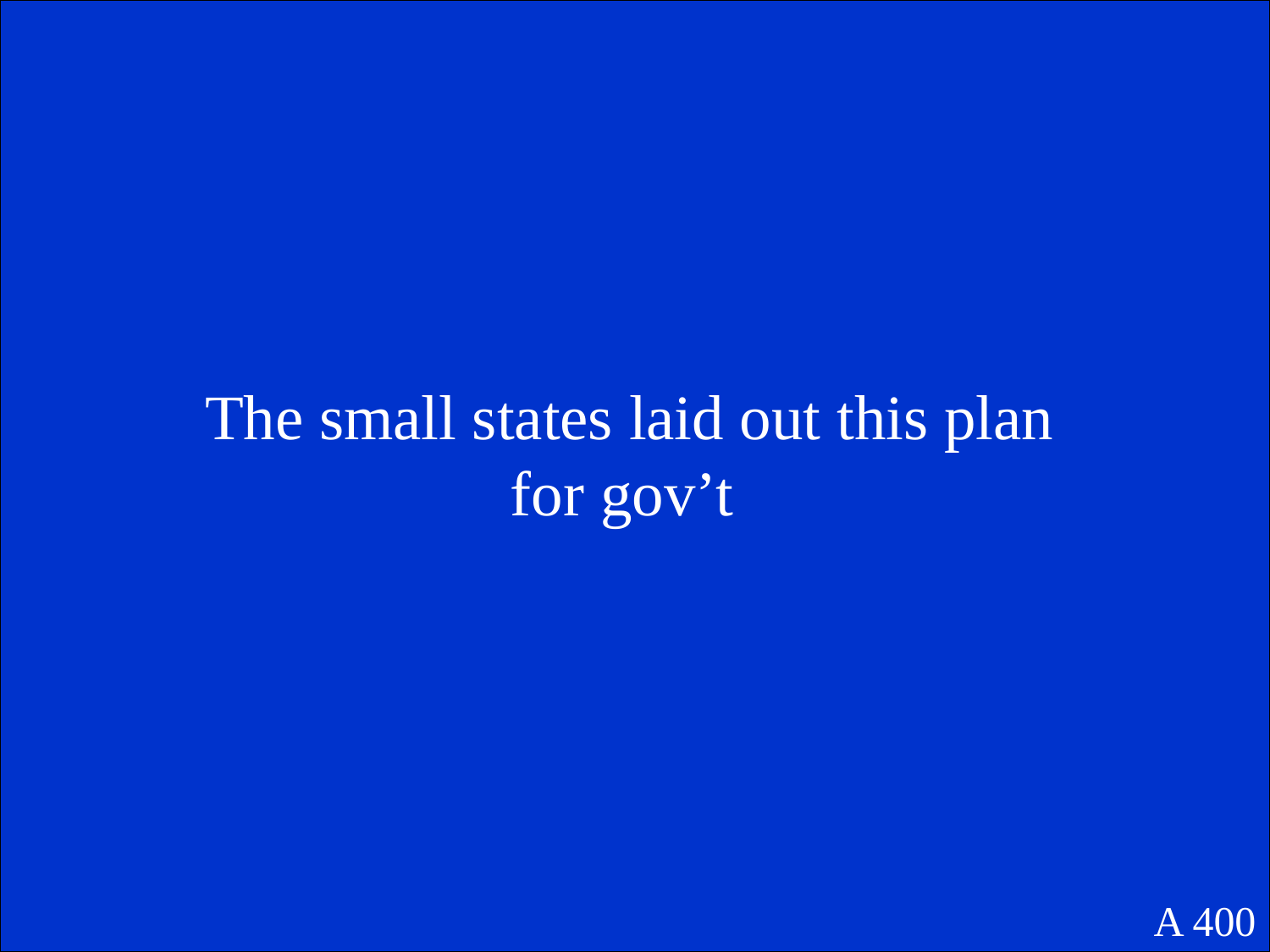

The small states laid out this plan for gov’t
A 400